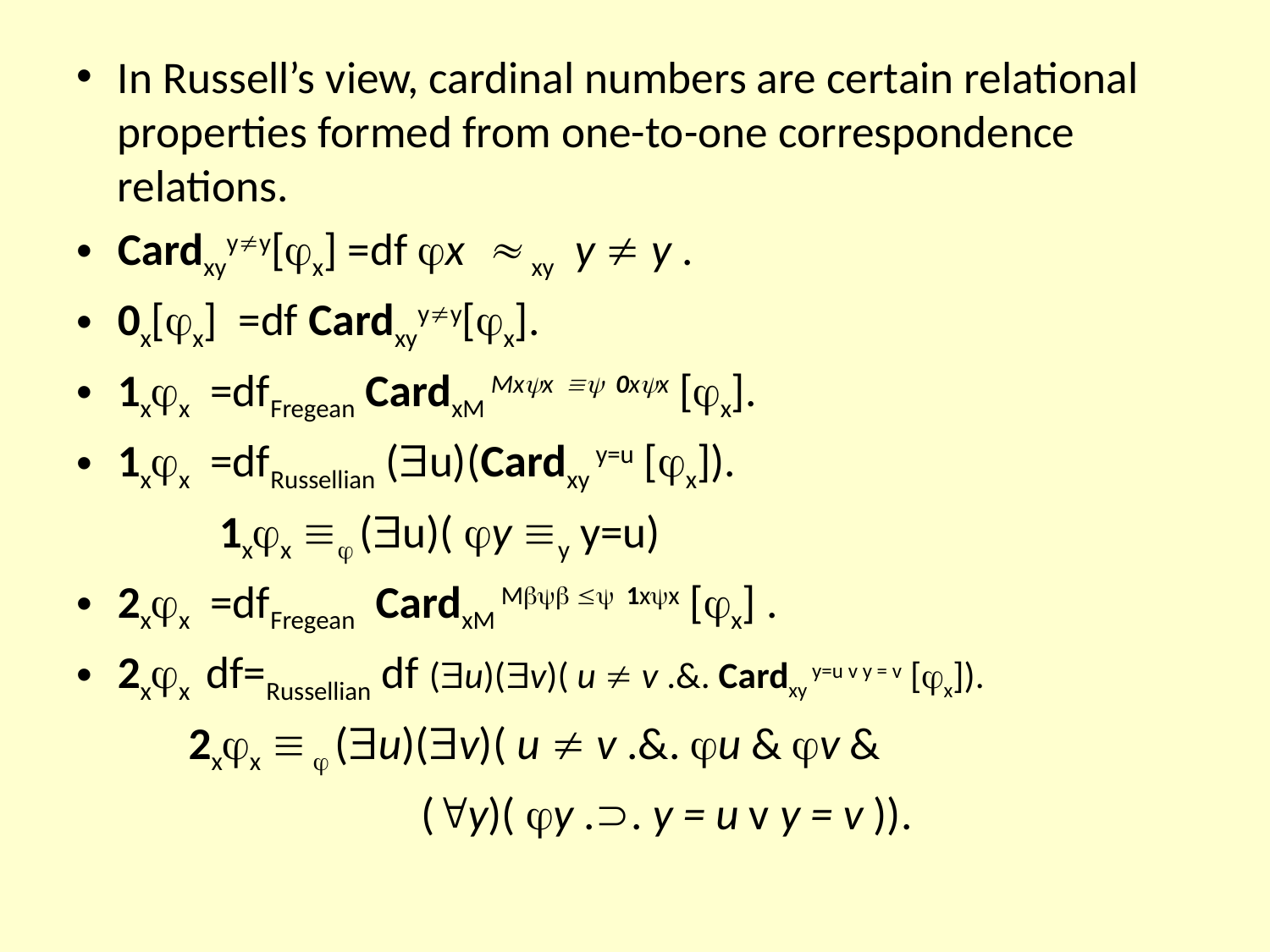

In Russell’s view, cardinal numbers are certain relational properties formed from one-to-one correspondence relations.
Cardxyy≠y[ϕx] =df ϕx  ≈ xy  y ≠ y .
0x[ϕx]  =df Cardxyy≠y[ϕx].
1xϕx  =dfFregean CardxM Mxψx  ≡ψ  0xψx [ϕx].
1xϕx  =dfRussellian (∃u)(Cardxy y=u [ϕx]).
		1xϕx ≡ϕ (∃u)( ϕy ≡y y=u)
2xϕx  =dfFregean  CardxM Mβψβ ≤ψ  1xψx [ϕx] .
2xϕx  df=Russellian df (∃u)(∃v)( u ≠ v .&. Cardxy y=u v y = v [ϕx]).
	       2xϕx ≡ ϕ (∃u)(∃v)( u ≠ v .&. ϕu & ϕv &
                                  (∀y)( ϕy .⊃. y = u v y = v )).